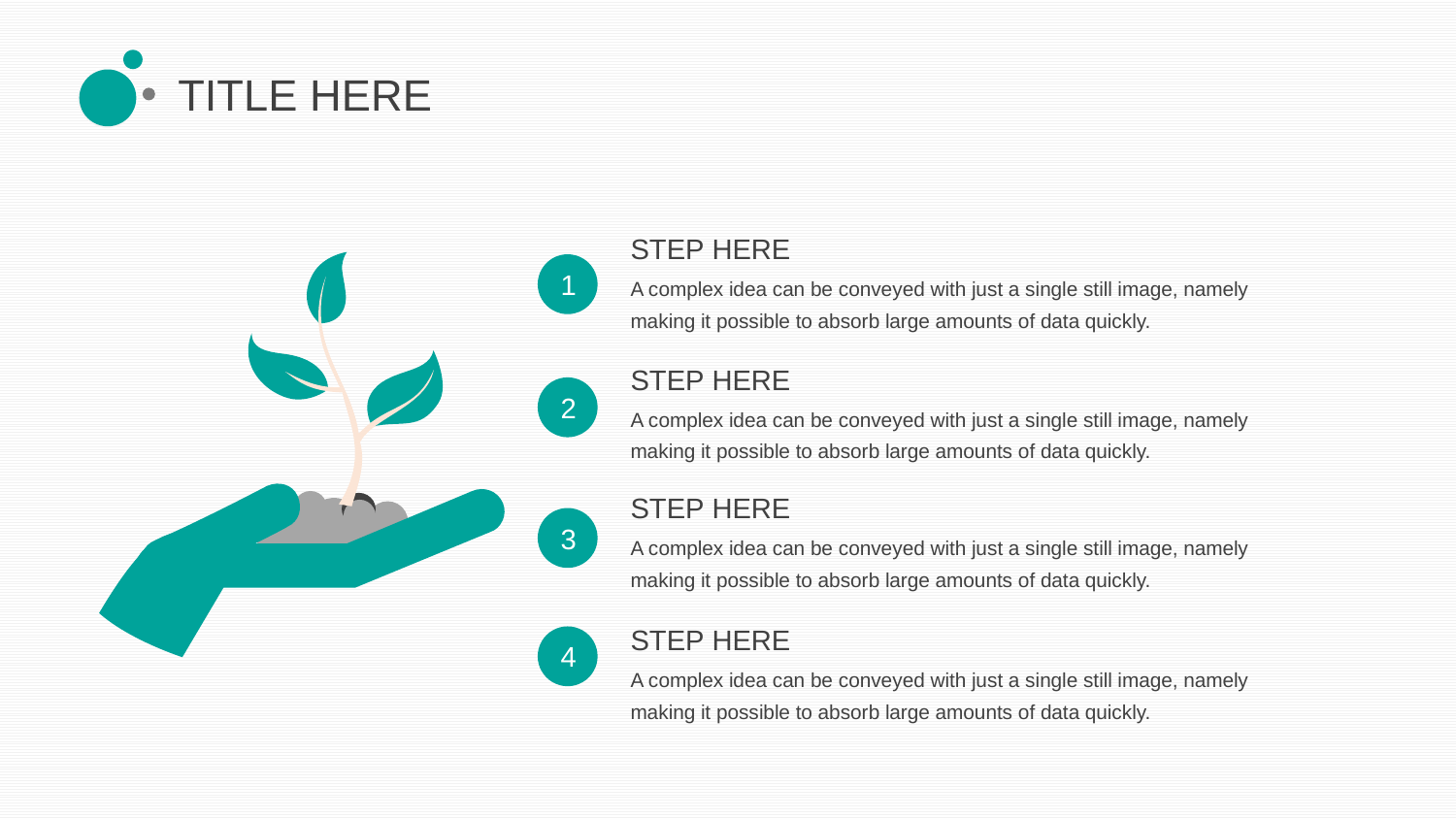

TITLE HERE
STEP HERE

1
A complex idea can be conveyed with just a single still image, namely making it possible to absorb large amounts of data quickly.
STEP HERE
2
A complex idea can be conveyed with just a single still image, namely making it possible to absorb large amounts of data quickly.
STEP HERE
3
A complex idea can be conveyed with just a single still image, namely making it possible to absorb large amounts of data quickly.
STEP HERE
4
A complex idea can be conveyed with just a single still image, namely making it possible to absorb large amounts of data quickly.